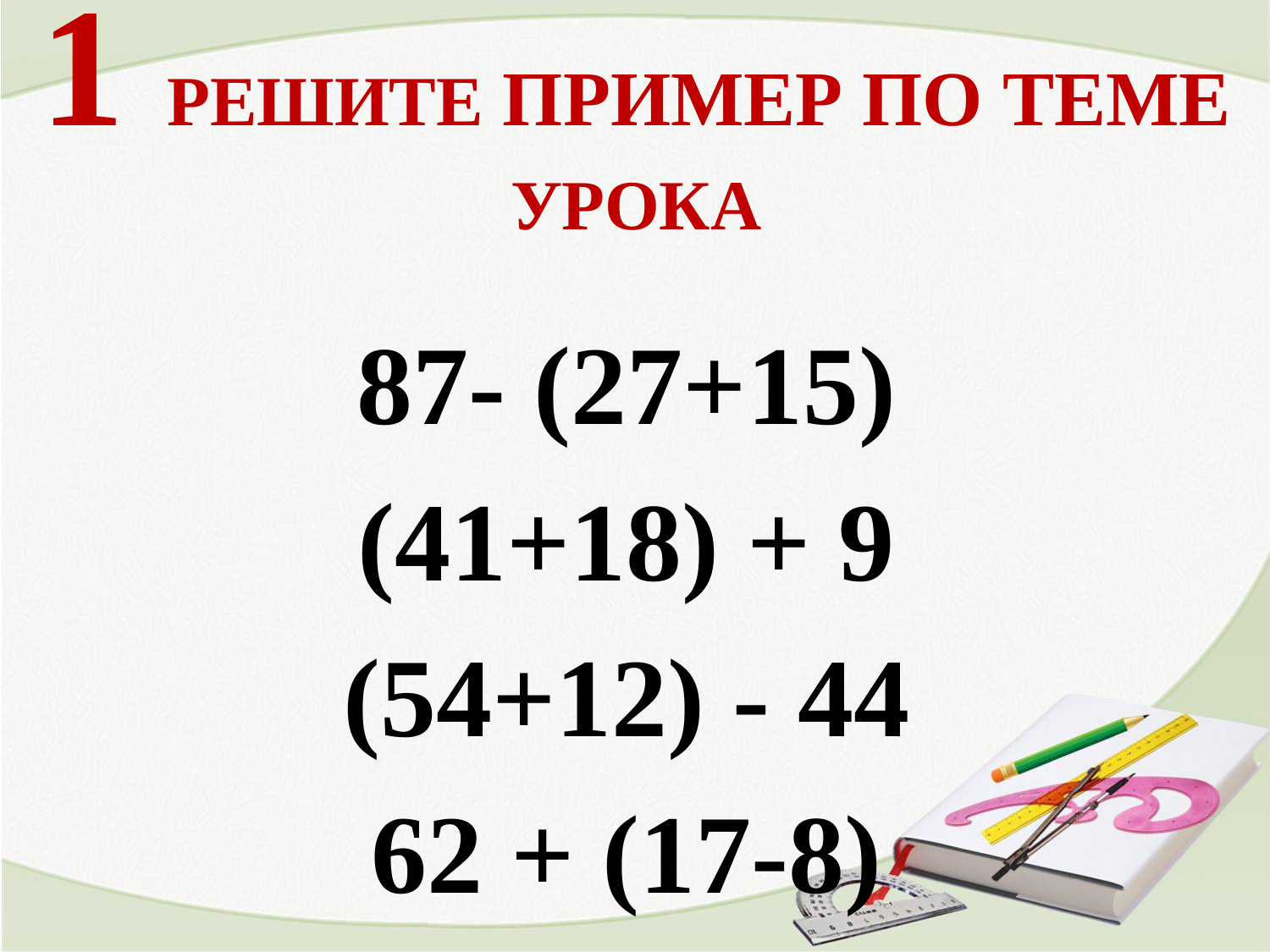

# 1 РЕШИТЕ ПРИМЕР ПО ТЕМЕ УРОКА
87- (27+15)
(41+18) + 9
(54+12) - 44
62 + (17-8)